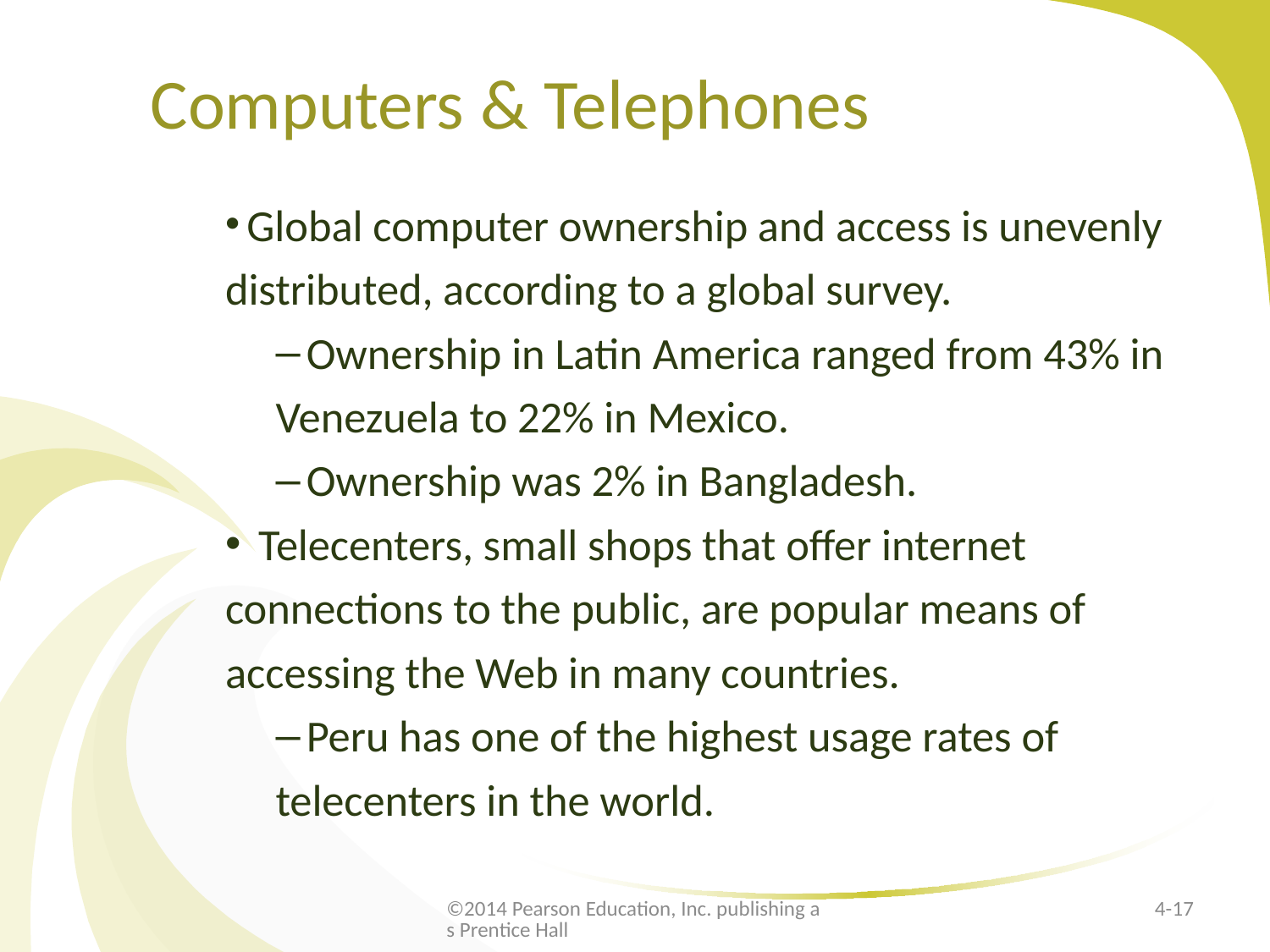

# Computers & Telephones
 Global computer ownership and access is unevenly distributed, according to a global survey.
 Ownership in Latin America ranged from 43% in Venezuela to 22% in Mexico.
 Ownership was 2% in Bangladesh.
  Telecenters, small shops that offer internet connections to the public, are popular means of accessing the Web in many countries.
 Peru has one of the highest usage rates of telecenters in the world.
©2014 Pearson Education, Inc. publishing as Prentice Hall
4-17